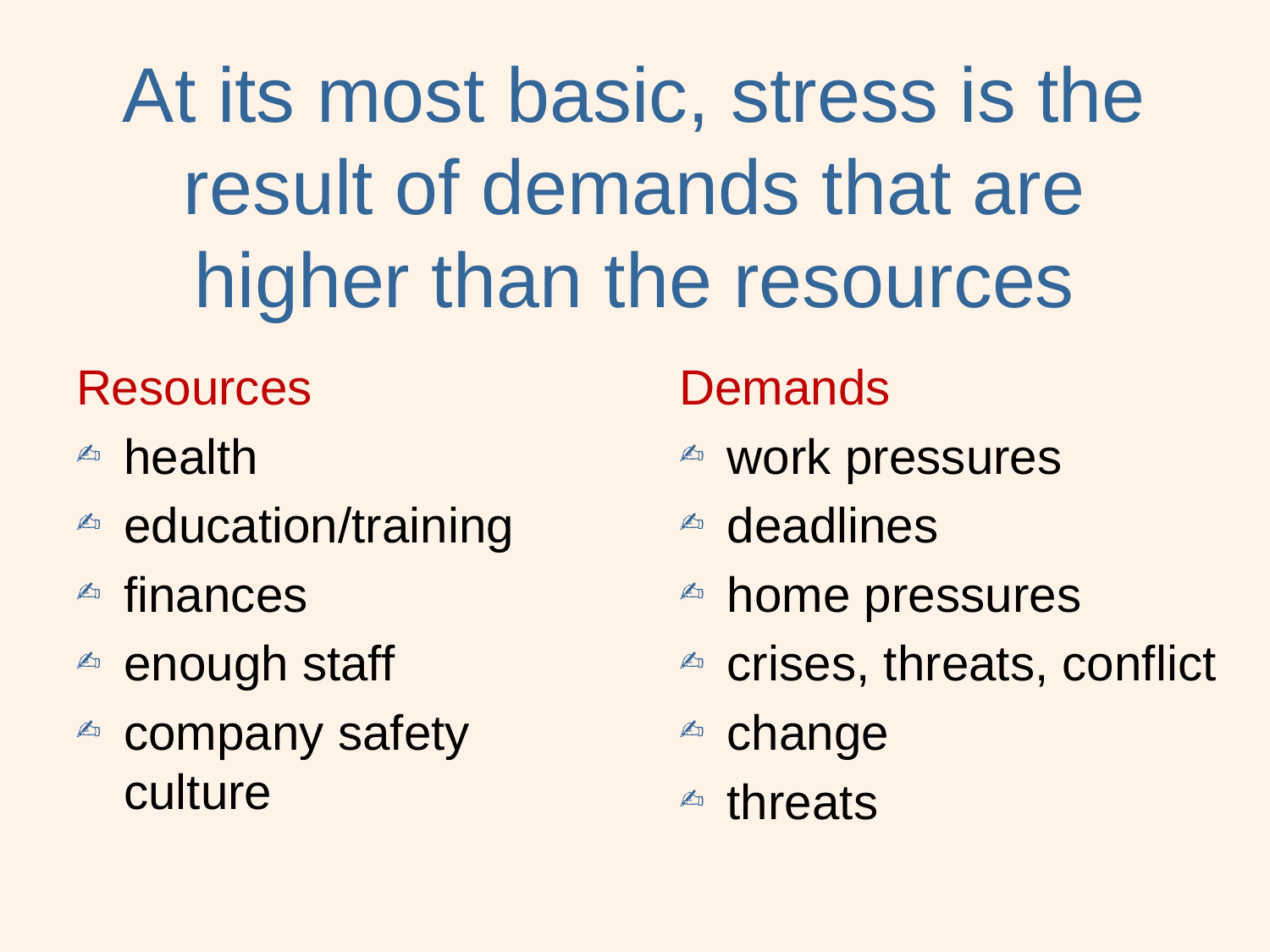

# At its most basic, stress is the result of demands that are higher than the resources
Resources
health
education/training
finances
enough staff
company safety culture

Demands
work pressures
deadlines
home pressures
crises, threats, conflict
change
threats